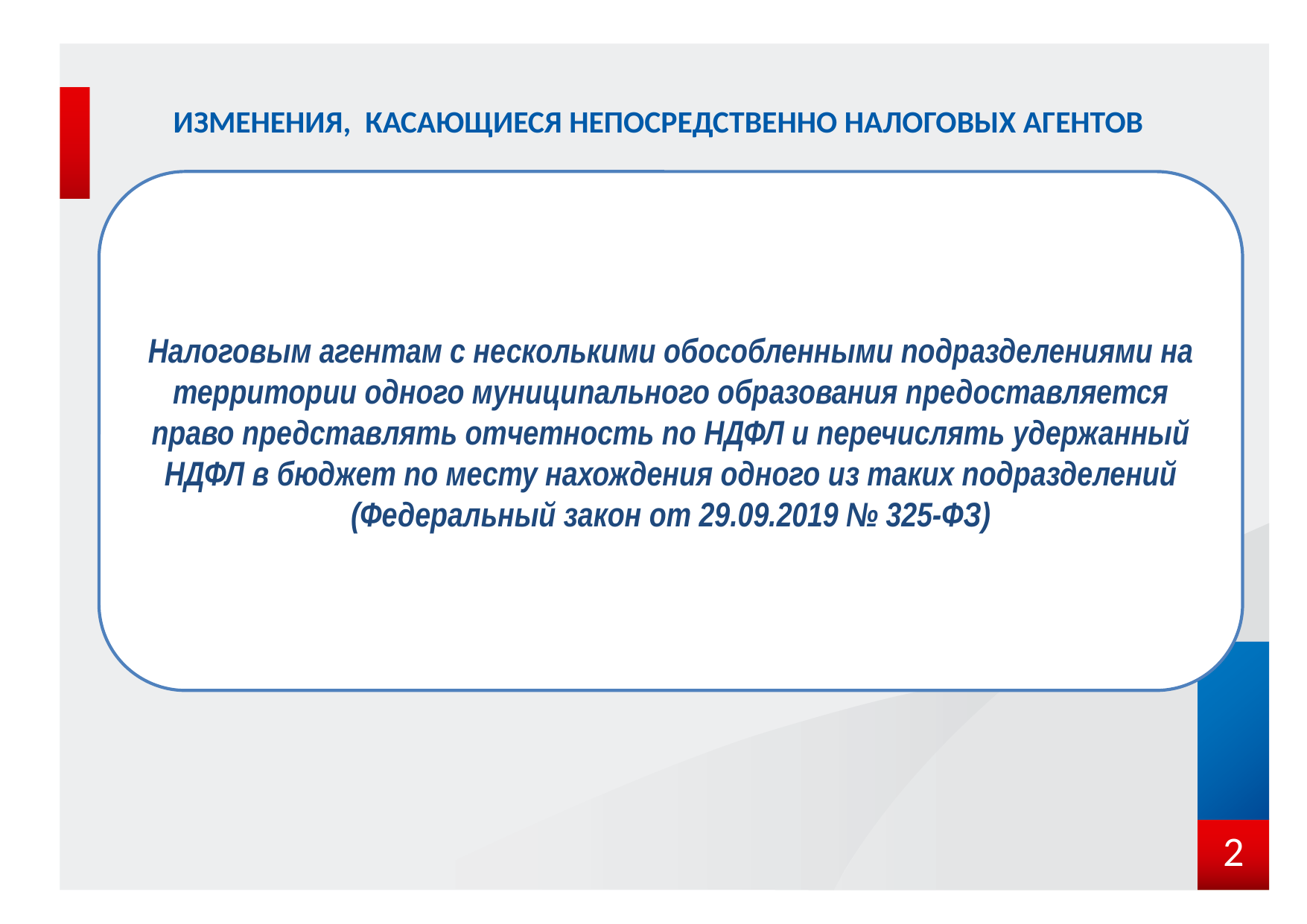

ИЗМЕНЕНИЯ,  КАСАЮЩИЕСЯ НЕПОСРЕДСТВЕННО НАЛОГОВЫХ АГЕНТОВ
Налоговым агентам с несколькими обособленными подразделениями на территории одного муниципального образования предоставляется право представлять отчетность по НДФЛ и перечислять удержанный НДФЛ в бюджет по месту нахождения одного из таких подразделений
(Федеральный закон от 29.09.2019 № 325-ФЗ)
2